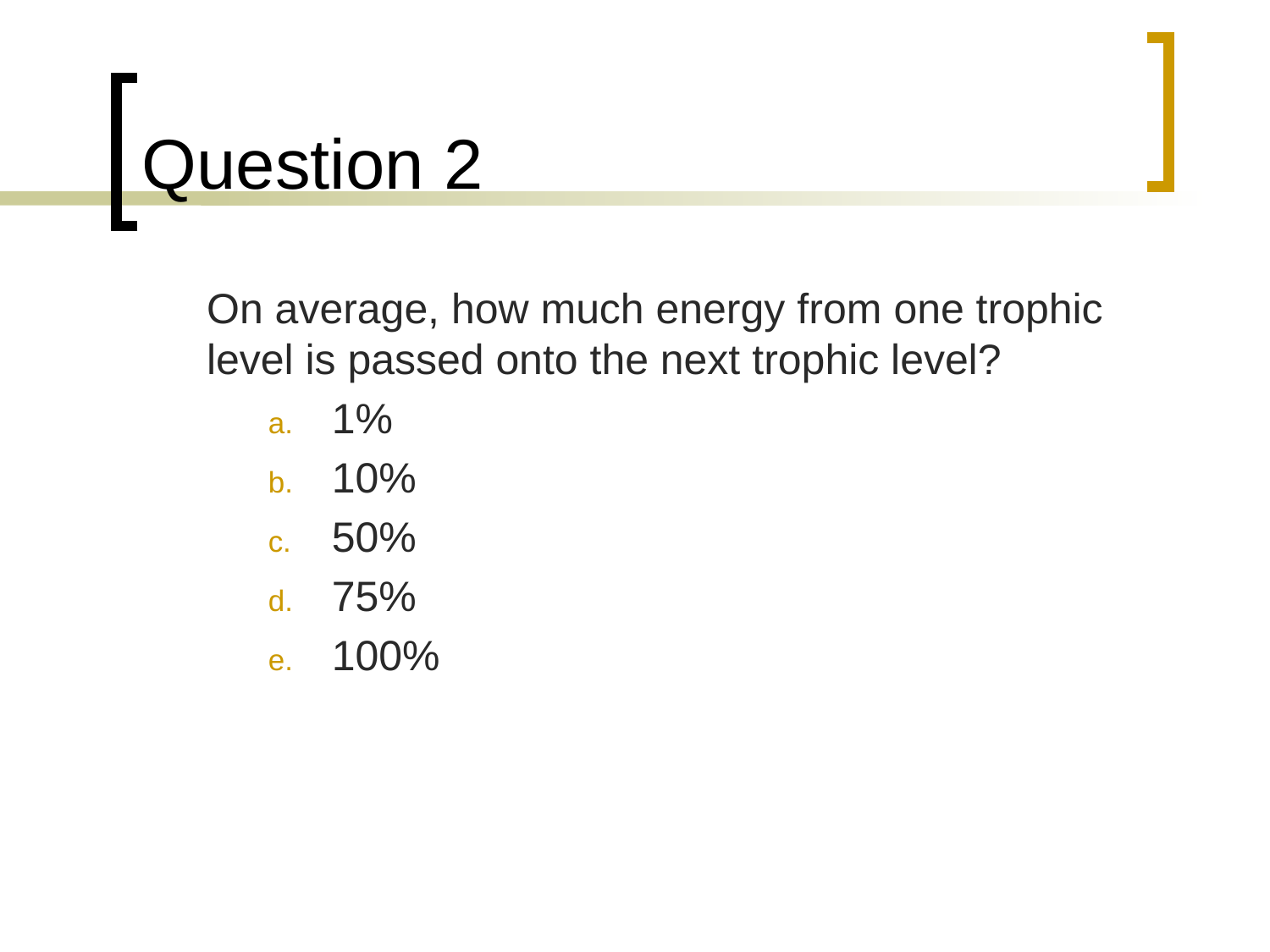

# Question 2
	On average, how much energy from one trophic level is passed onto the next trophic level?
1%
10%
50%
75%
100%